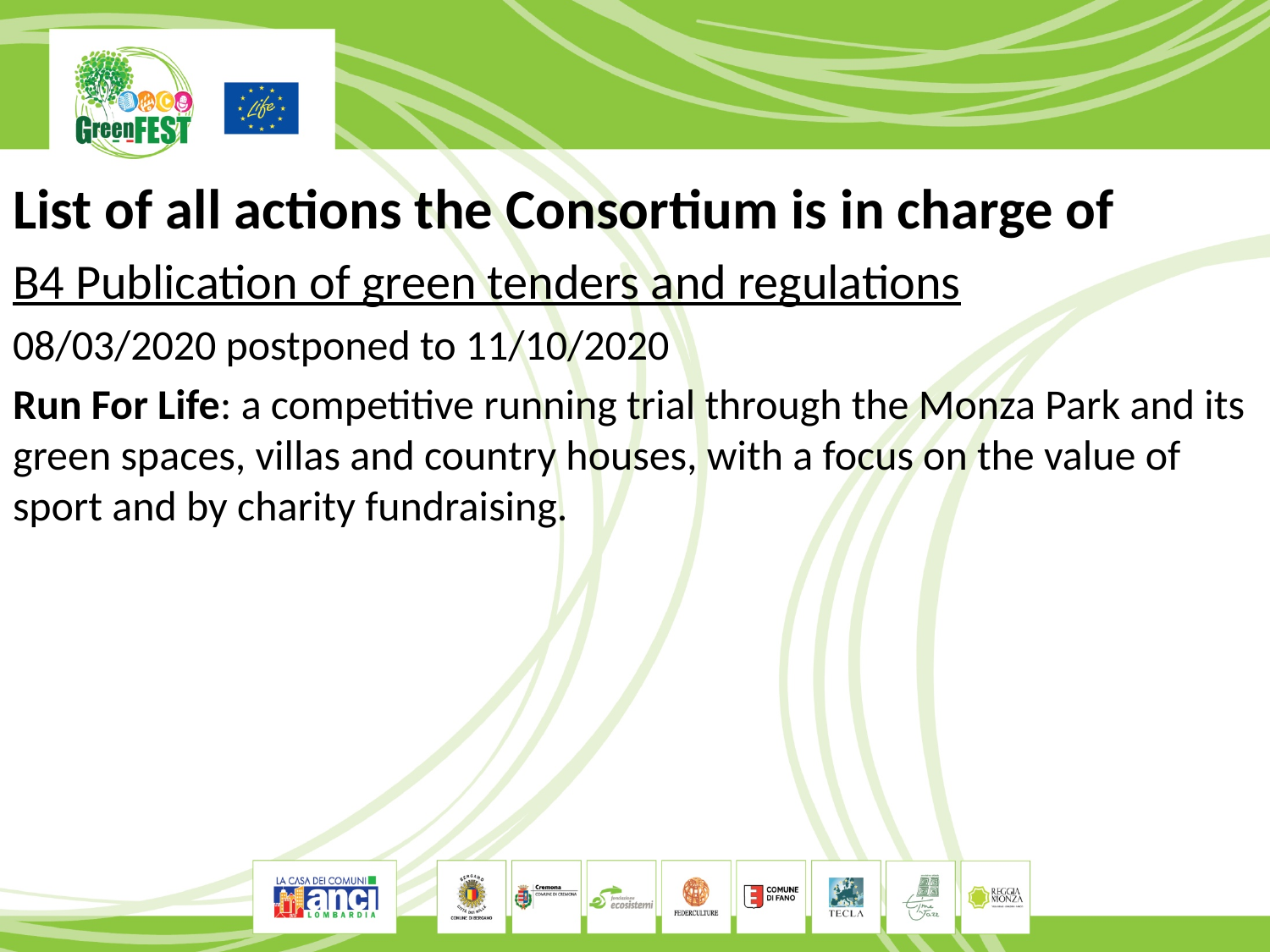

List of all actions the Consortium is in charge of
B4 Publication of green tenders and regulations
08/03/2020 postponed to 11/10/2020
Run For Life: a competitive running trial through the Monza Park and its green spaces, villas and country houses, with a focus on the value of sport and by charity fundraising.